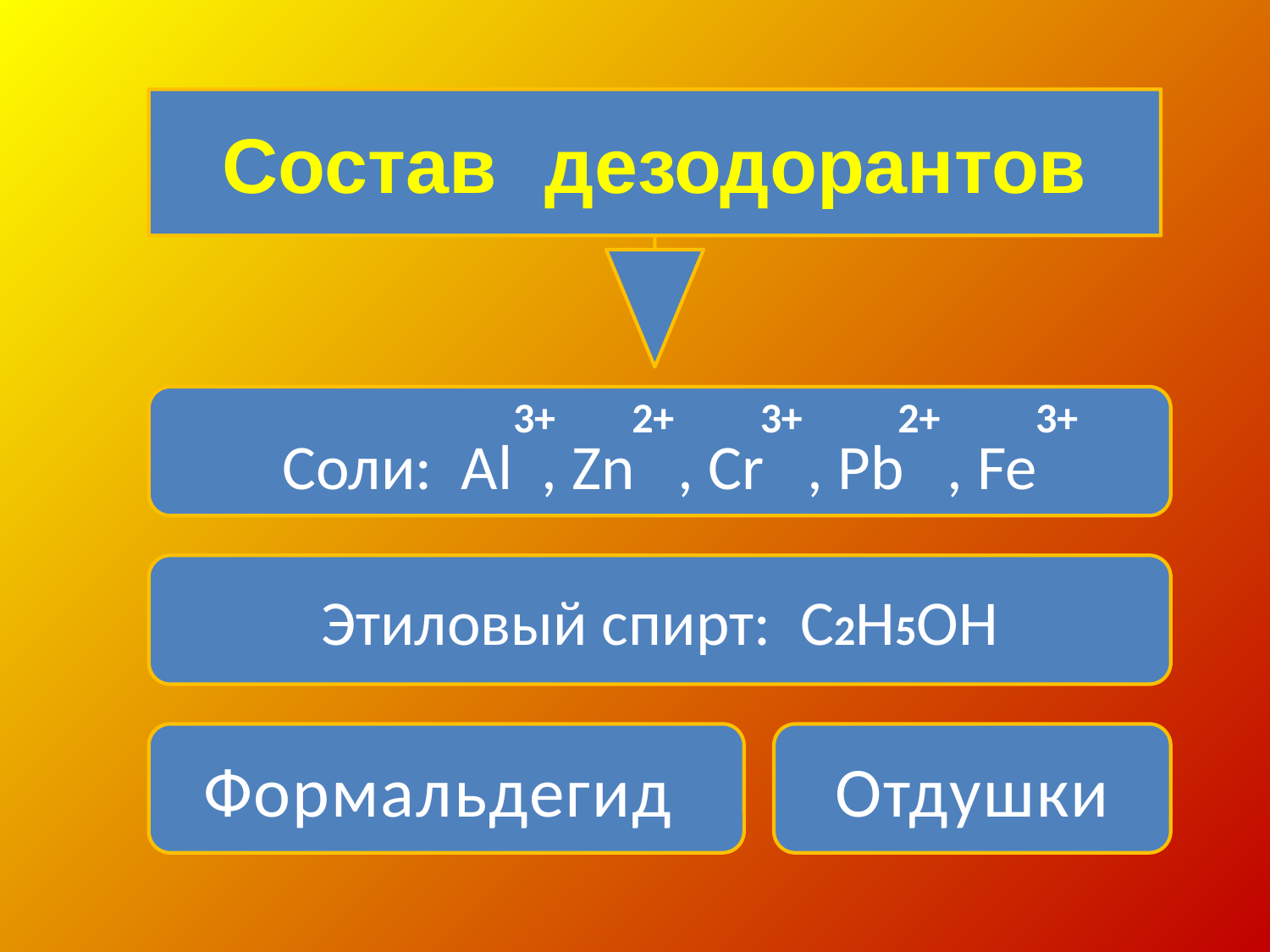

Состав  дезодорантов
                                                3+        2+         3+          2+          3+
Соли:  Al  , Zn   , Cr   , Pb   , Fe
Этиловый спирт:  C2H5OH
Формальдегид
Отдушки